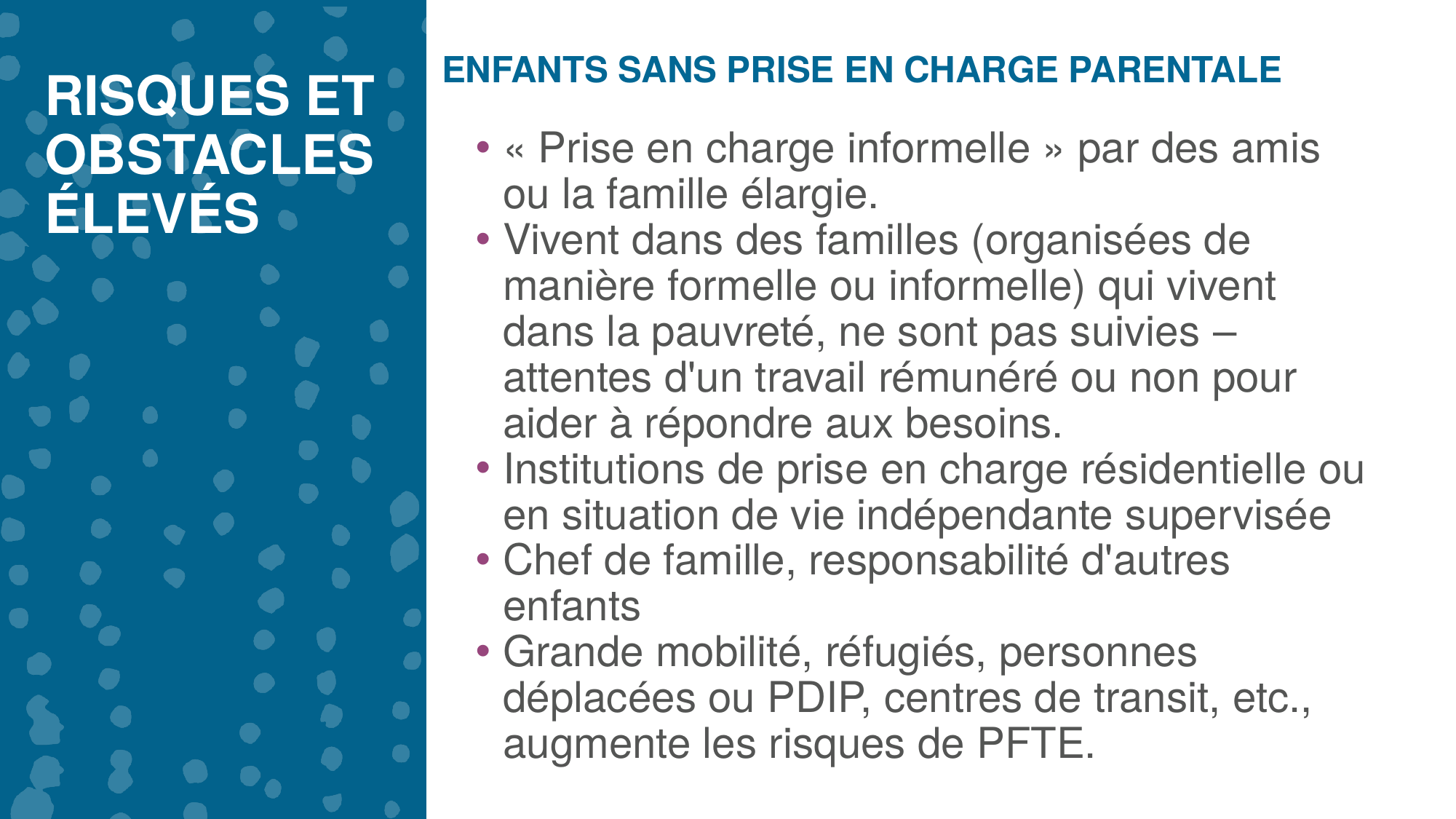

ENFANTS SANS PRISE EN CHARGE PARENTALE
RISQUES ET OBSTACLES ÉLEVÉS
« Prise en charge informelle » par des amis ou la famille élargie.
Vivent dans des familles (organisées de manière formelle ou informelle) qui vivent dans la pauvreté, ne sont pas suivies – attentes d'un travail rémunéré ou non pour aider à répondre aux besoins.
Institutions de prise en charge résidentielle ou en situation de vie indépendante supervisée
Chef de famille, responsabilité d'autres enfants
Grande mobilité, réfugiés, personnes déplacées ou PDIP, centres de transit, etc., augmente les risques de PFTE.